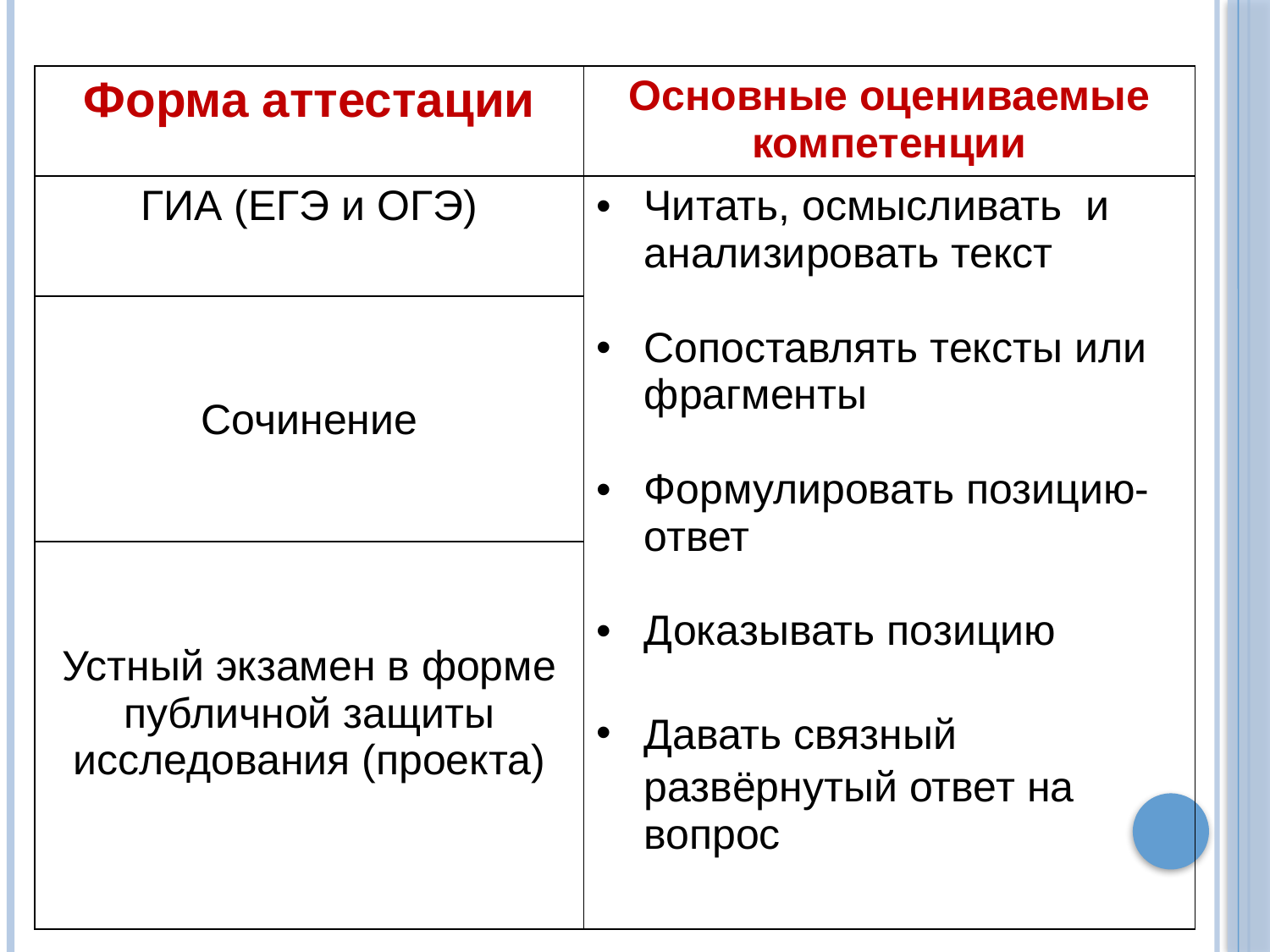

| Форма аттестации | Основные оцениваемые компетенции |
| --- | --- |
| ГИА (ЕГЭ и ОГЭ) | Читать, осмысливать и анализировать текст Сопоставлять тексты или фрагменты Формулировать позицию-ответ Доказывать позицию Давать связный развёрнутый ответ на вопрос |
| Сочинение |  |
| Устный экзамен в форме публичной защиты исследования (проекта) |  |
#